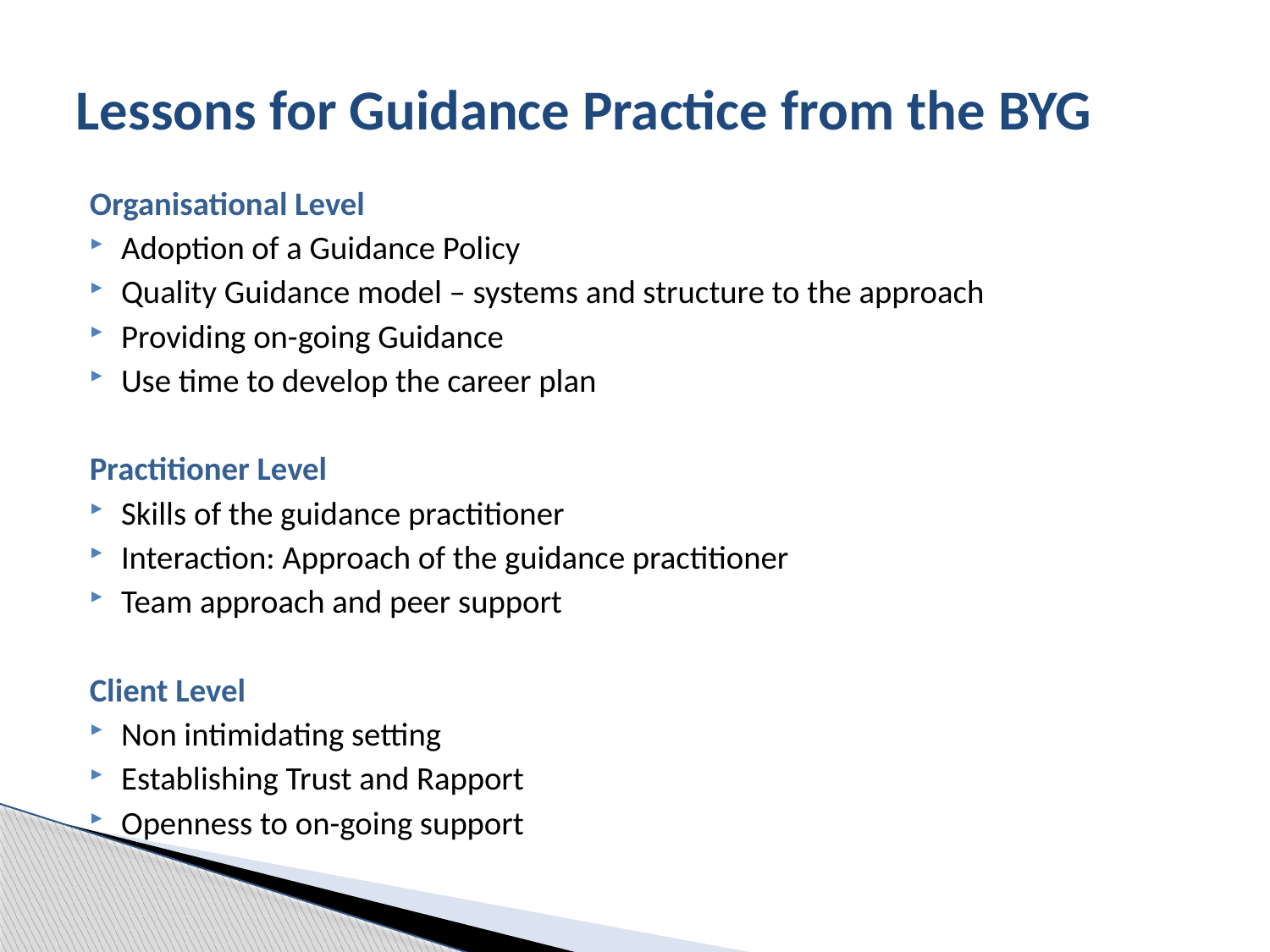

# Lessons for Guidance Practice from the BYG
Organisational Level
Adoption of a Guidance Policy
Quality Guidance model – systems and structure to the approach
Providing on-going Guidance
Use time to develop the career plan

Practitioner Level
Skills of the guidance practitioner
Interaction: Approach of the guidance practitioner
Team approach and peer support

Client Level
Non intimidating setting
Establishing Trust and Rapport
Openness to on-going support